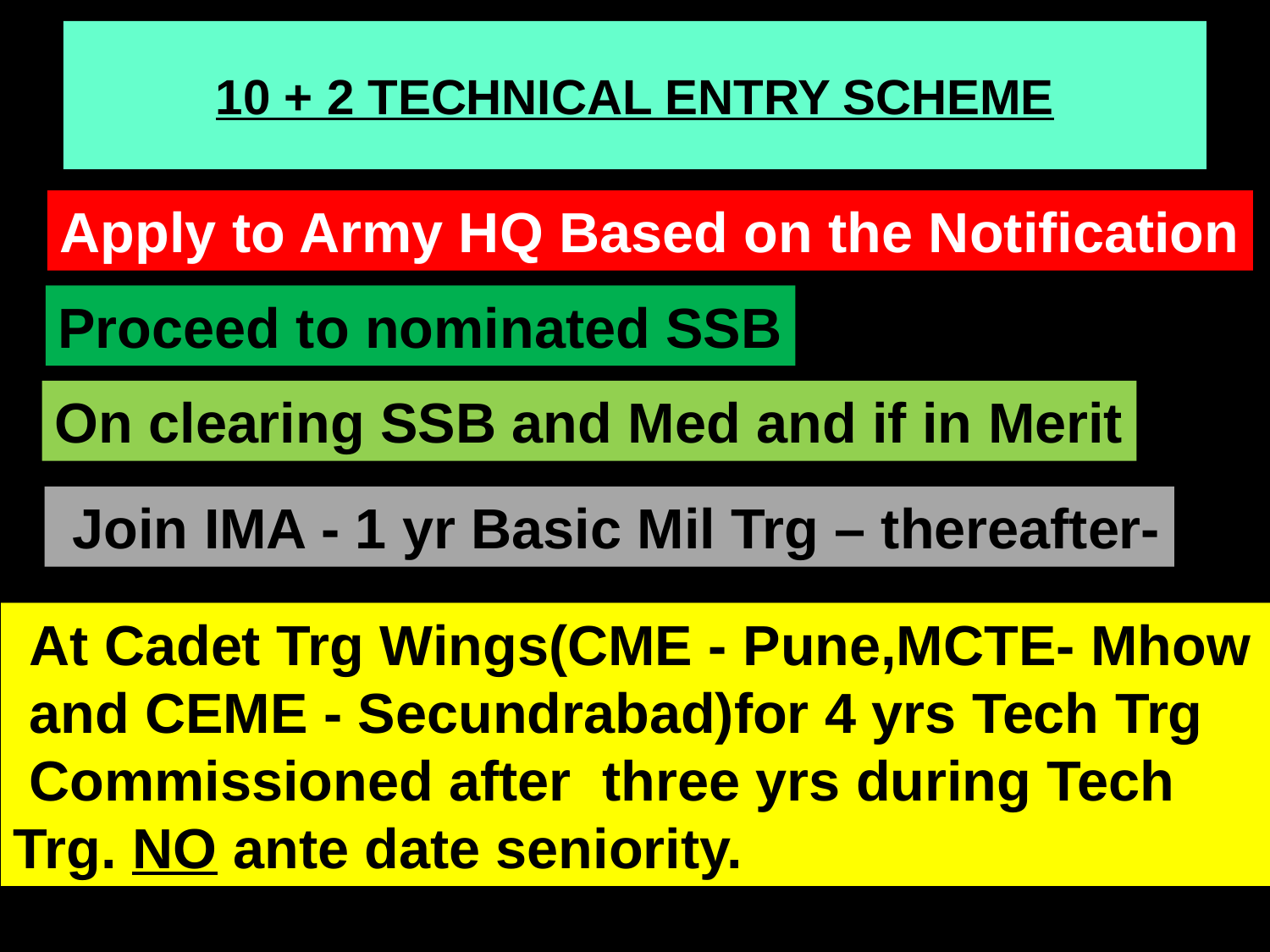

10 + 2 TECHNICAL ENTRY SCHEME
# HOW TO JOIN INDIAN ARMY
Apply to Army HQ Based on the Notification
Proceed to nominated SSB
On clearing SSB and Med and if in Merit
 Join IMA - 1 yr Basic Mil Trg – thereafter-
 At Cadet Trg Wings(CME - Pune,MCTE- Mhow
 and CEME - Secundrabad)for 4 yrs Tech Trg
 Commissioned after  three yrs during Tech
Trg. NO ante date seniority.